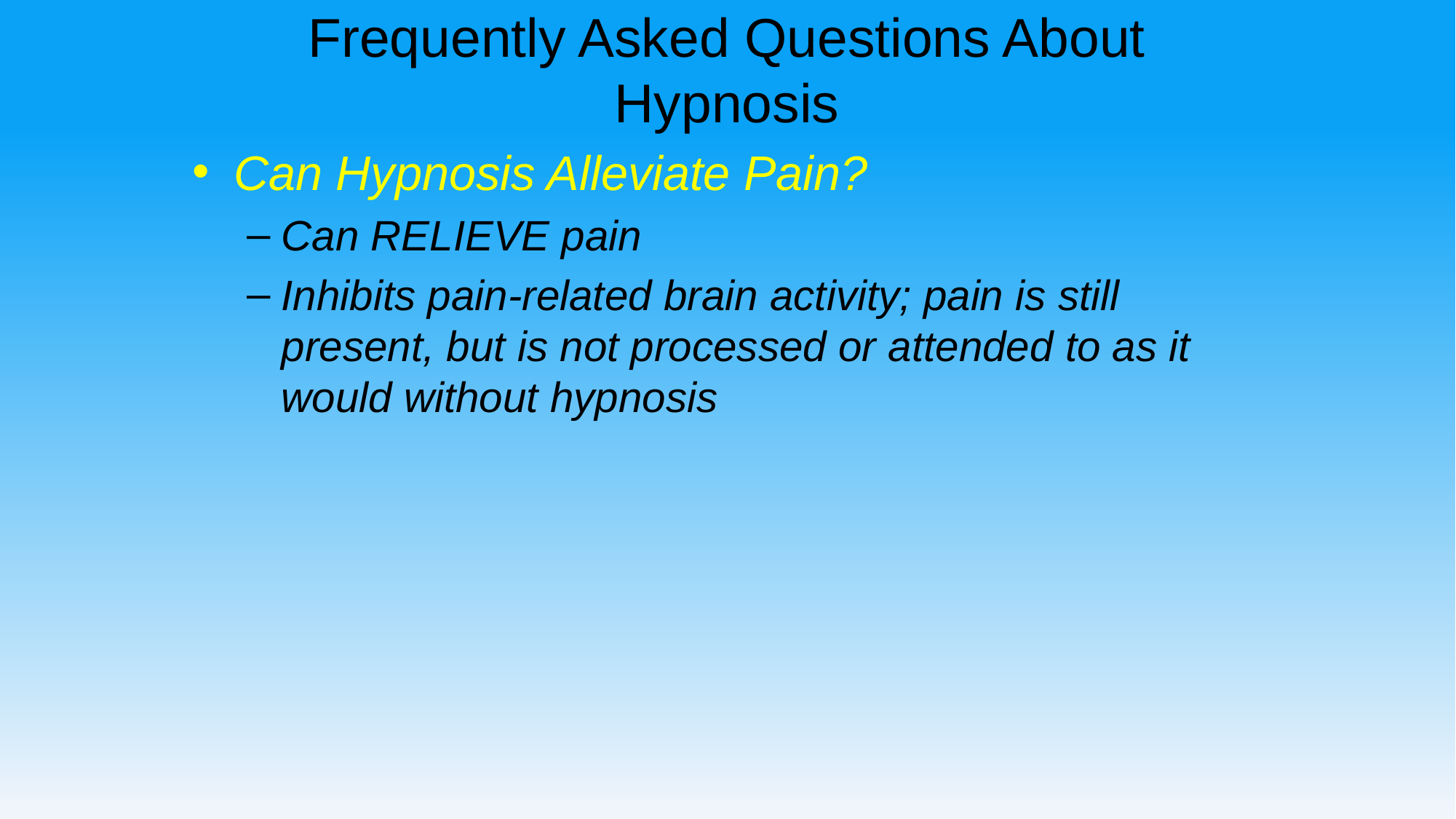

# Frequently Asked Questions About Hypnosis
Can Hypnosis Alleviate Pain?
Can RELIEVE pain
Inhibits pain-related brain activity; pain is still present, but is not processed or attended to as it would without hypnosis